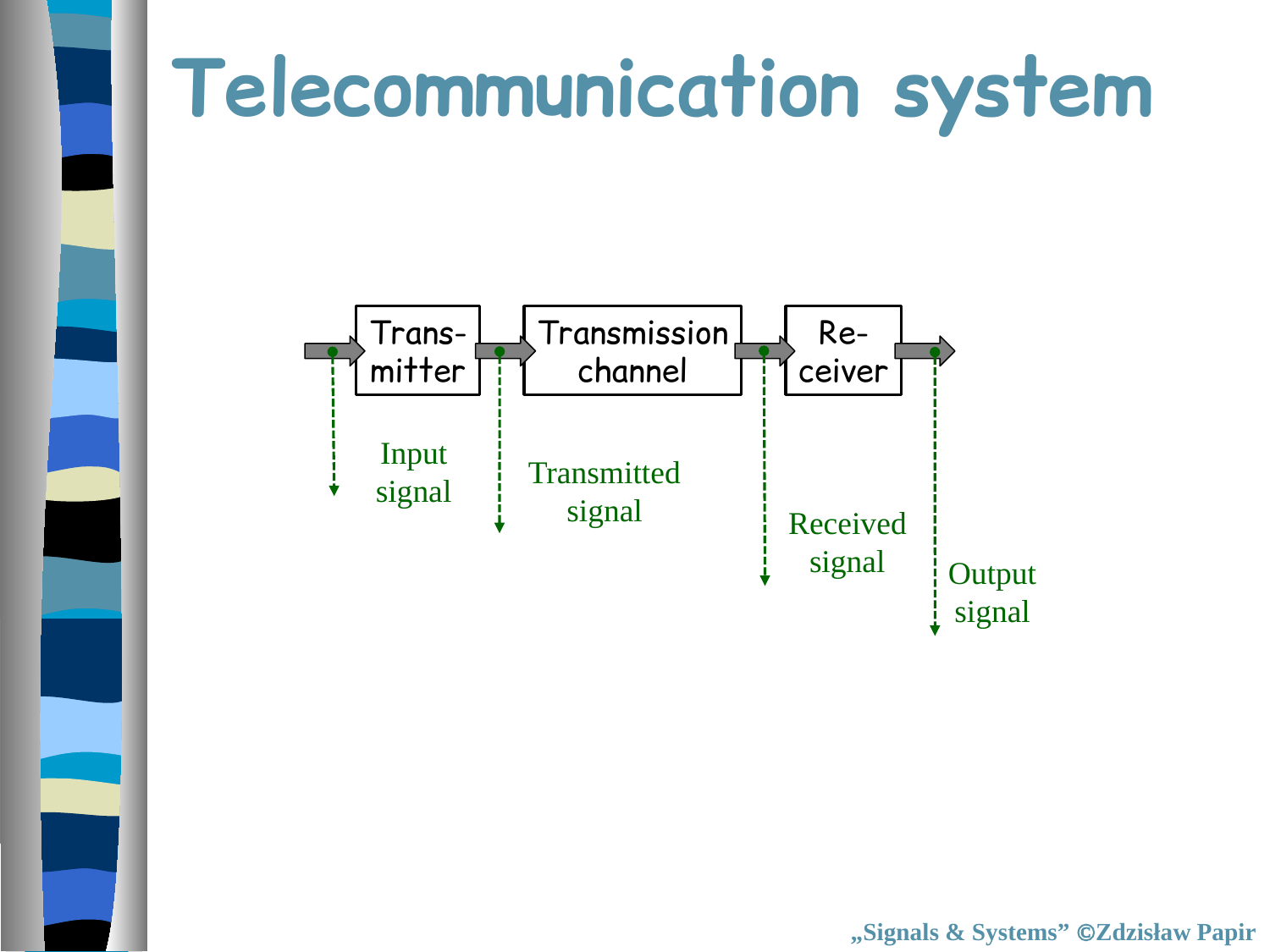

Telecommunication system
Trans-
mitter
Transmission
channel
Re-
ceiver

Input
signal
Transmitted
signal
Received
signal
Output
signal
„Signals & Systems” ©Zdzisław Papir